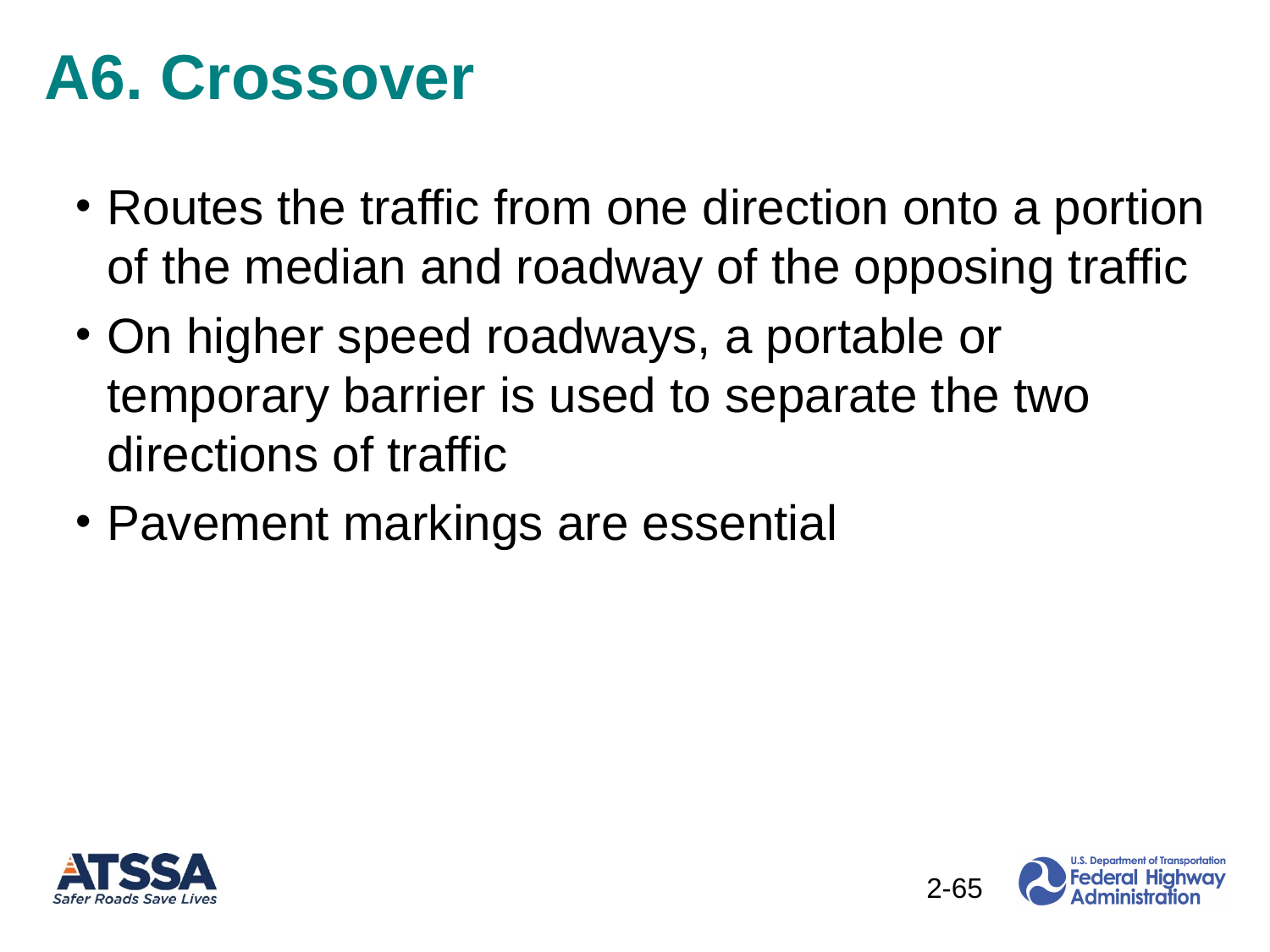

# A6. Crossover
Routes the traffic from one direction onto a portion of the median and roadway of the opposing traffic
On higher speed roadways, a portable or temporary barrier is used to separate the two directions of traffic
Pavement markings are essential